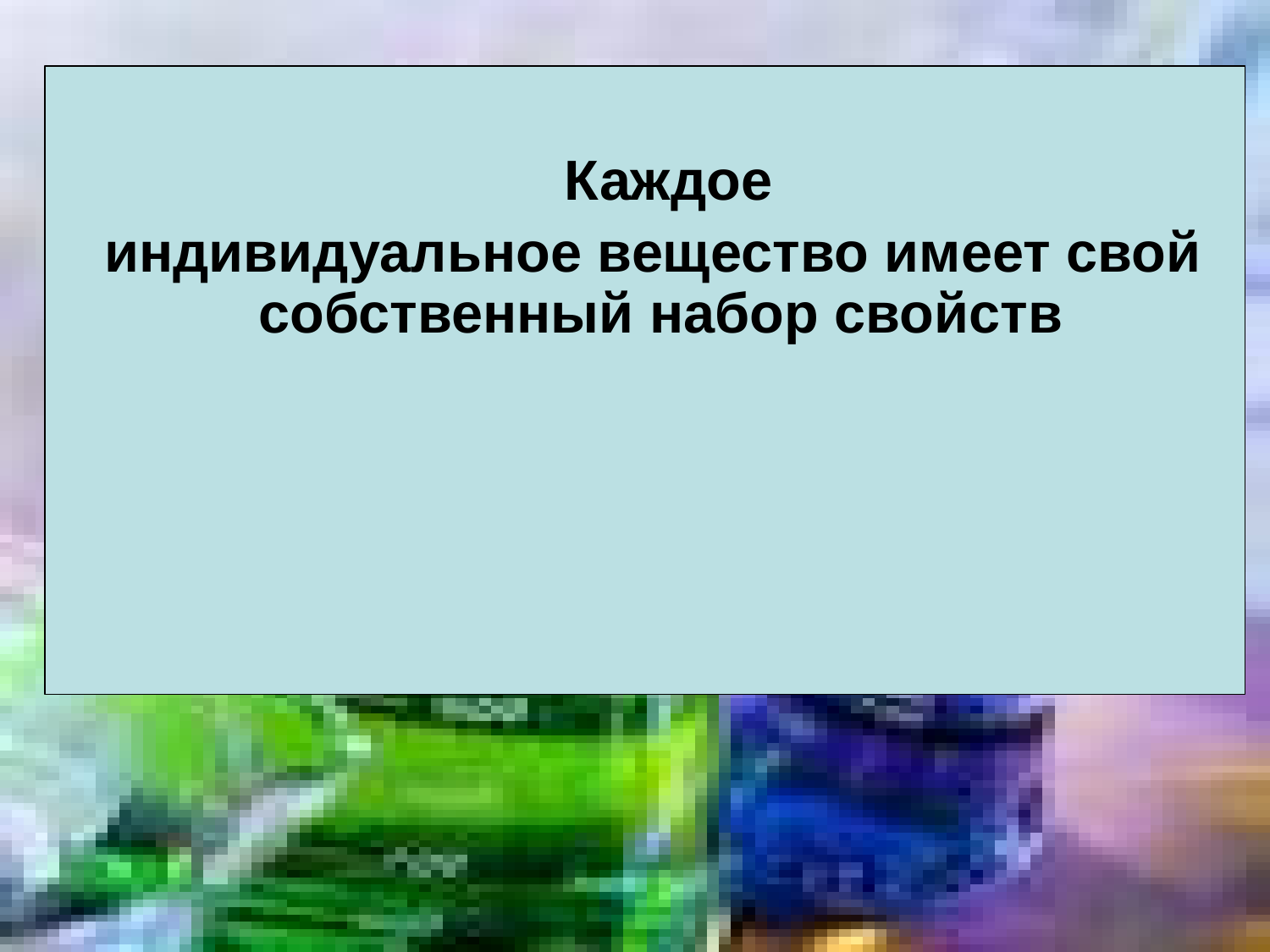

Каждое
 индивидуальное вещество имеет свой собственный набор свойств